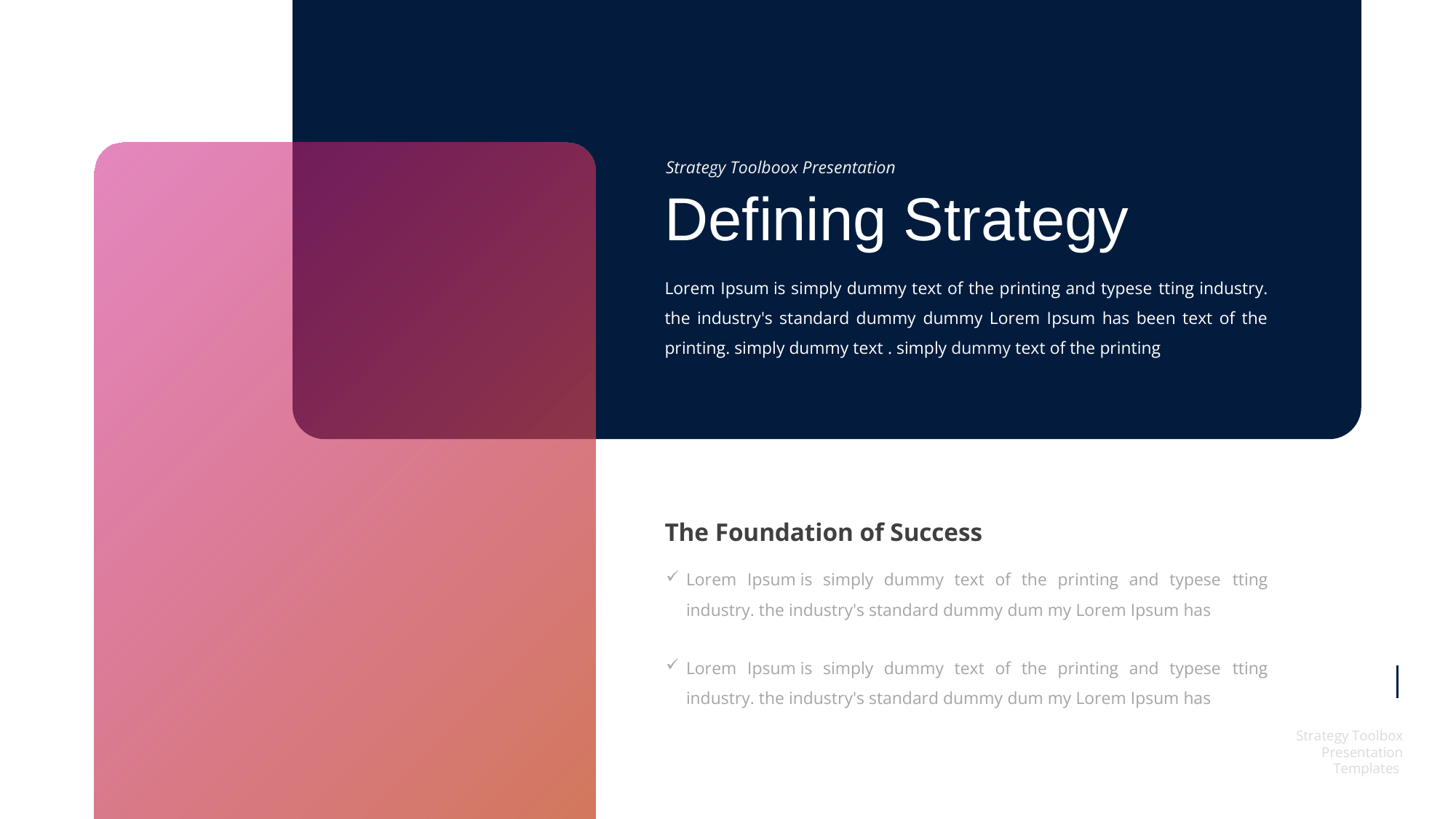

Strategy Toolboox Presentation

Defining Strategy
Lorem Ipsum is simply dummy text of the printing and typese tting industry. the industry's standard dummy dummy Lorem Ipsum has been text of the printing. simply dummy text . simply dummy text of the printing
The Foundation of Success
Lorem Ipsum is simply dummy text of the printing and typese tting industry. the industry's standard dummy dum my Lorem Ipsum has
Lorem Ipsum is simply dummy text of the printing and typese tting industry. the industry's standard dummy dum my Lorem Ipsum has
Strategy Toolbox Presentation Templates